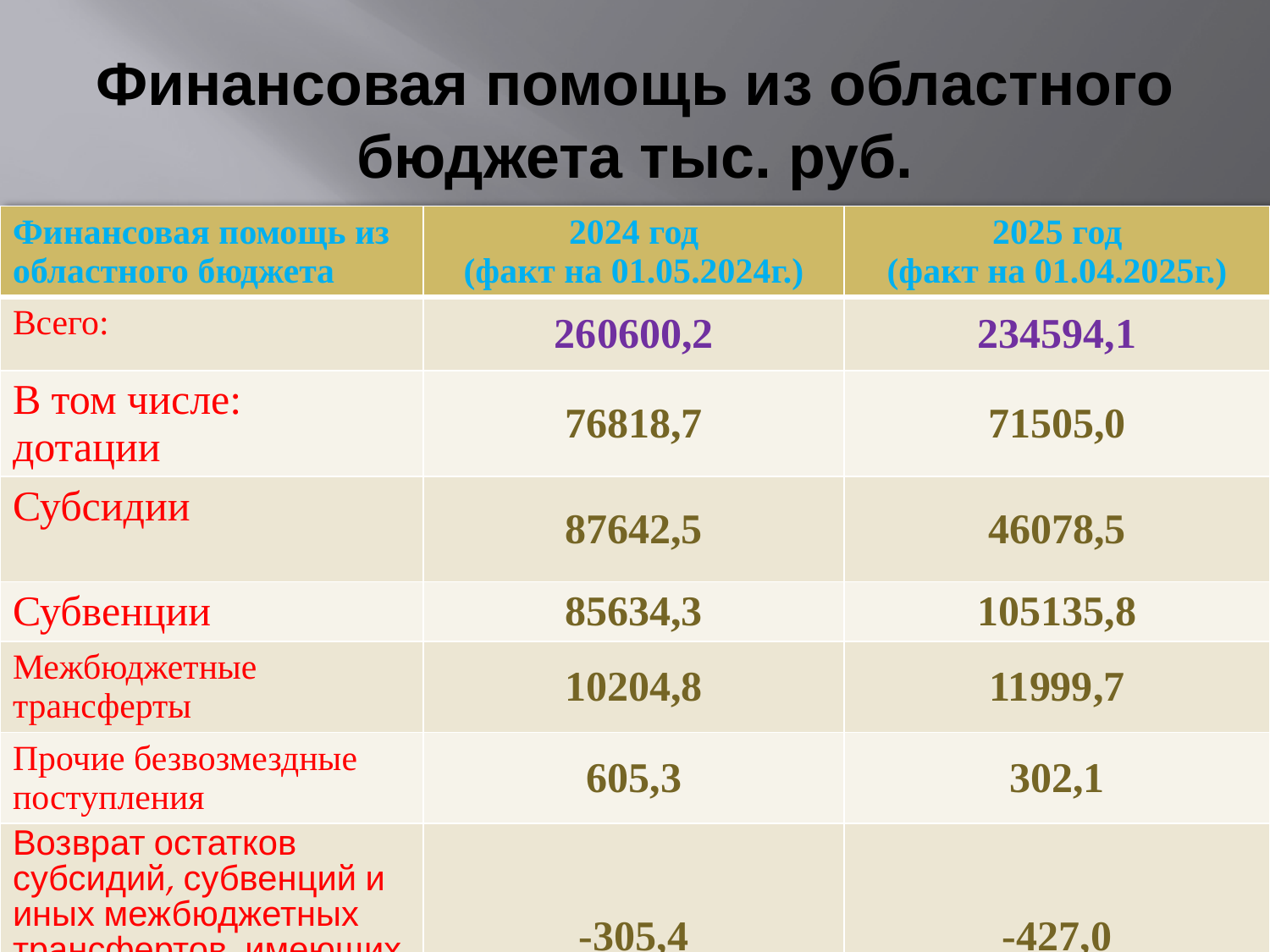

# Финансовая помощь из областного бюджета тыс. руб.
| Финансовая помощь из областного бюджета | 2024 год (факт на 01.05.2024г.) | 2025 год (факт на 01.04.2025г.) |
| --- | --- | --- |
| Всего: | 260600,2 | 234594,1 |
| В том числе: дотации | 76818,7 | 71505,0 |
| Субсидии | 87642,5 | 46078,5 |
| Субвенции | 85634,3 | 105135,8 |
| Межбюджетные трансферты | 10204,8 | 11999,7 |
| Прочие безвозмездные поступления | 605,3 | 302,1 |
| Возврат остатков субсидий, субвенций и иных межбюджетных трансфертов, имеющих целевое назначение, прошлых лет | -305,4 | -427,0 |